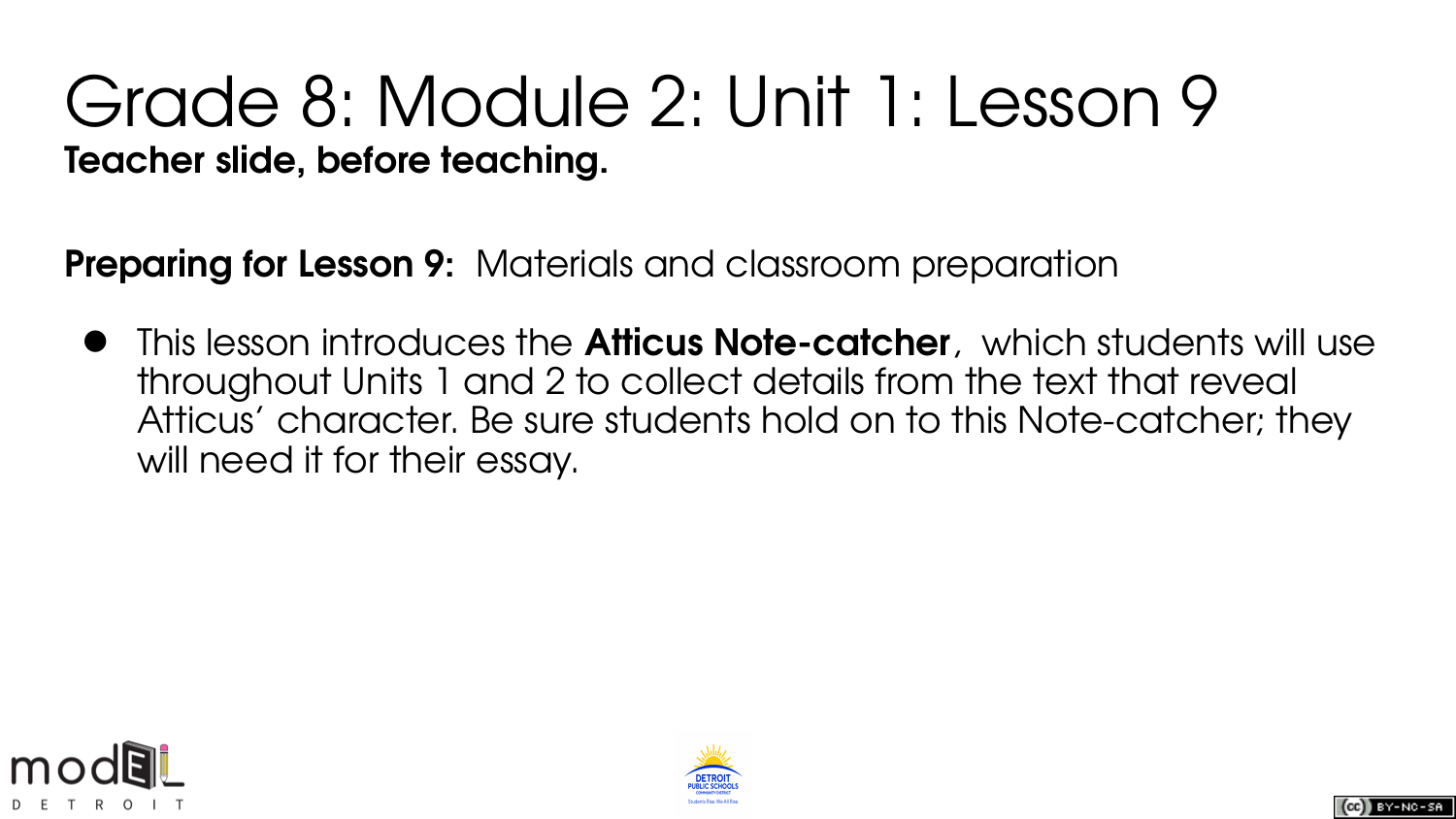

# Grade 8: Module 2: Unit 1: Lesson 9
Teacher slide, before teaching.
Preparing for Lesson 9:  Materials and classroom preparation

This lesson introduces the Atticus Note-catcher,  which students will use throughout Units 1 and 2 to collect details from the text that reveal Atticus’ character. Be sure students hold on to this Note-catcher; they will need it for their essay.